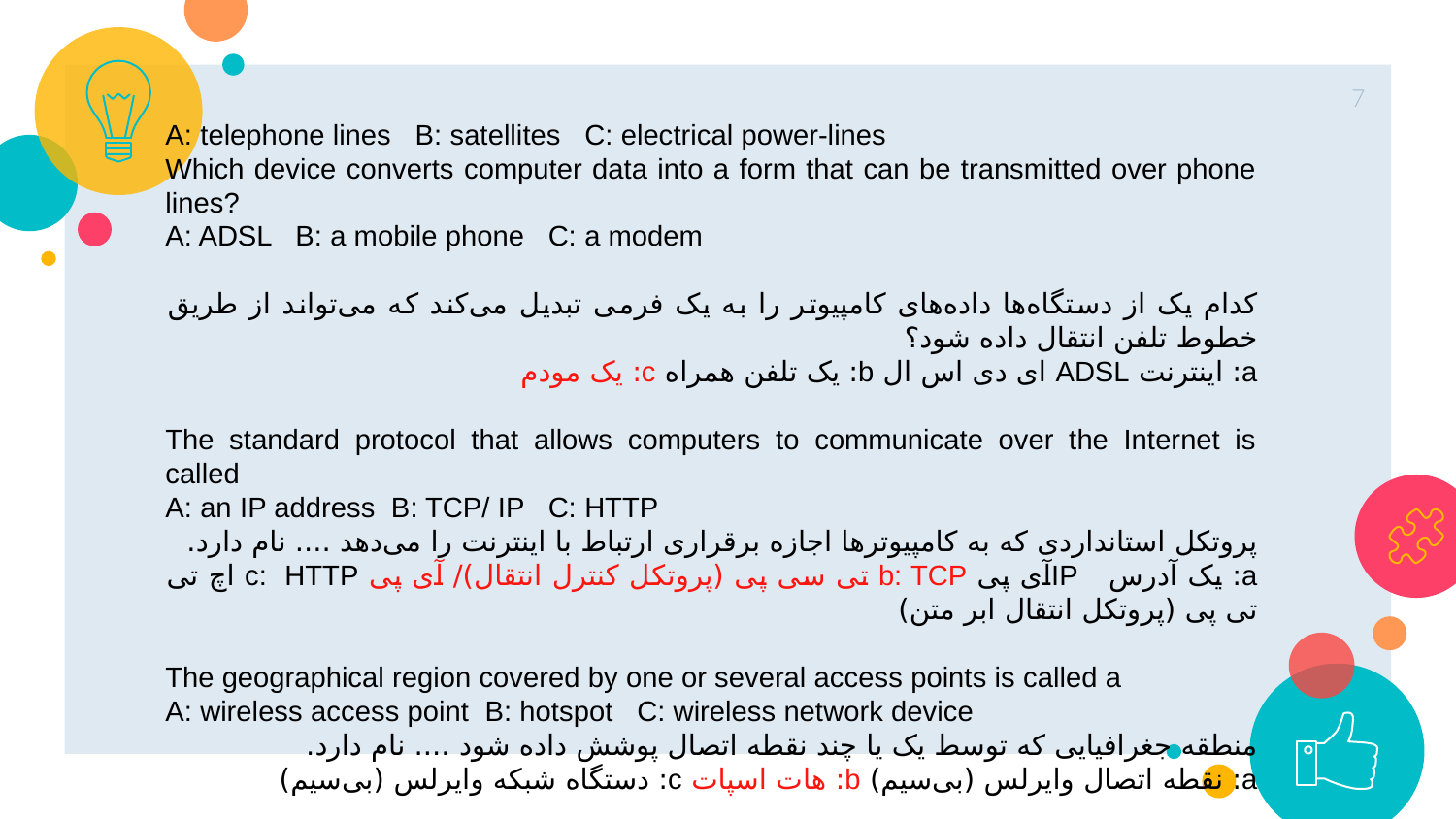

7
A: telephone lines   B: satellites   C: electrical power-lines
Which device converts computer data into a form that can be transmitted over phone lines?
A: ADSL   B: a mobile phone   C: a modem

کدام یک از دستگاه‌ها داده‌های کامپیوتر را به یک فرمی تبدیل می‌کند که می‌تواند از طریق خطوط تلفن انتقال داده شود؟
a: اینترنت ADSL ای دی اس ال b: یک تلفن همراه c: یک مودم

The standard protocol that allows computers to communicate over the Internet is called
A: an IP address  B: TCP/ IP   C: HTTP
پروتکل استانداردی که به کامپیوترها اجازه برقراری ارتباط با اینترنت را می‌دهد .... نام دارد.
a: یک آدرس   IPآی پی b: TCP تی سی پی (پروتکل کنترل انتقال)/ آی پی c:  HTTP اچ تی تی پی (پروتکل انتقال ابر متن)

The geographical region covered by one or several access points is called a
A: wireless access point  B: hotspot   C: wireless network device
منطقه جغرافیایی که توسط یک یا چند نقطه اتصال پوشش داده شود .... نام دارد.
a: نقطه اتصال وایرلس (بی‌سیم) b: هات اسپات c: دستگاه شبکه وایرلس (بی‌سیم)